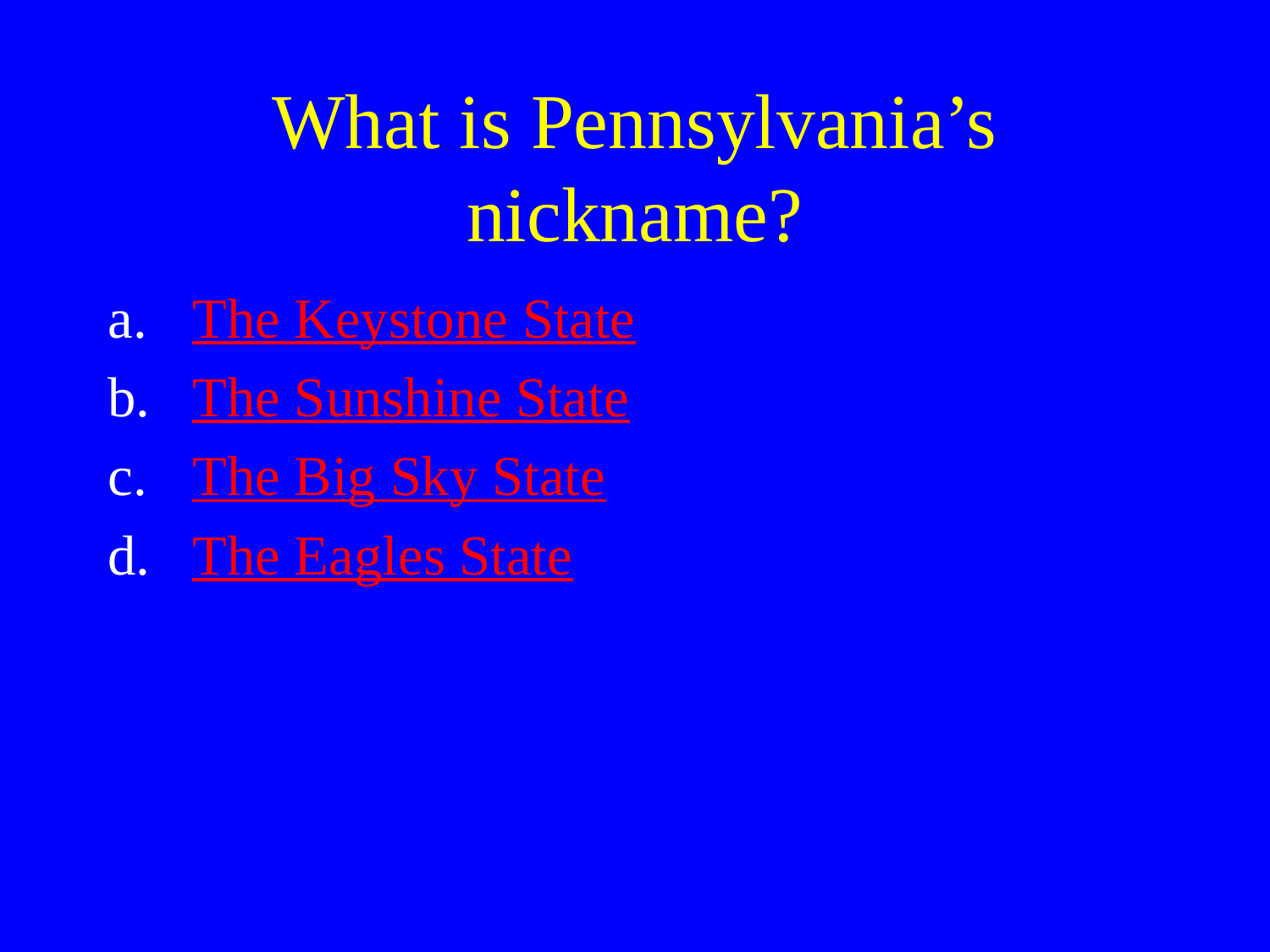

# What is Pennsylvania’s nickname?
The Keystone State
The Sunshine State
The Big Sky State
The Eagles State